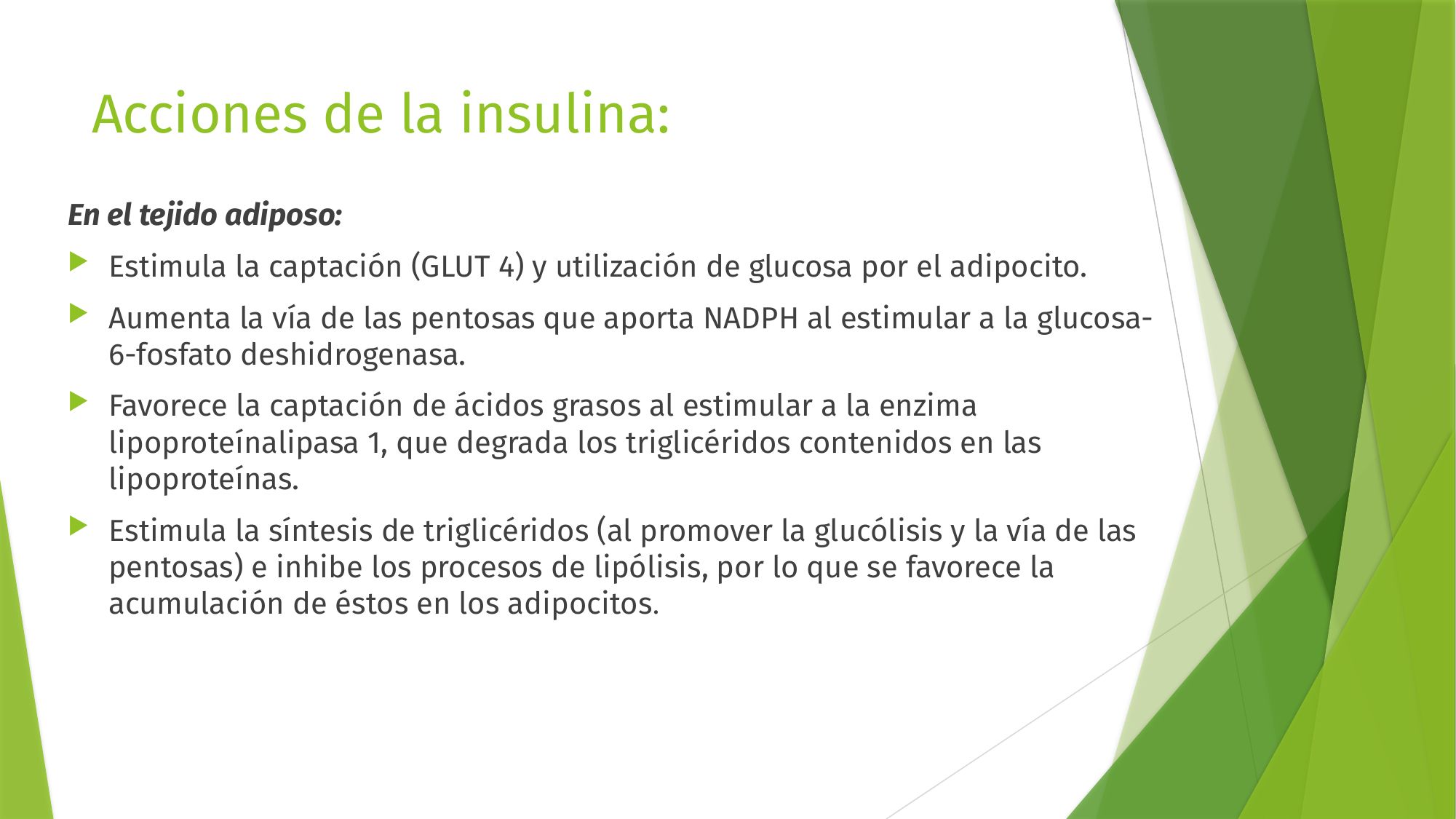

# Acciones de la insulina:
En el tejido adiposo:
Estimula la captación (GLUT 4) y utilización de glucosa por el adipocito.
Aumenta la vía de las pentosas que aporta NADPH al estimular a la glucosa-6-fosfato deshidrogenasa.
Favorece la captación de ácidos grasos al estimular a la enzima lipoproteínalipasa 1, que degrada los triglicéridos contenidos en las lipoproteínas.
Estimula la síntesis de triglicéridos (al promover la glucólisis y la vía de las pentosas) e inhibe los procesos de lipólisis, por lo que se favorece la acumulación de éstos en los adipocitos.